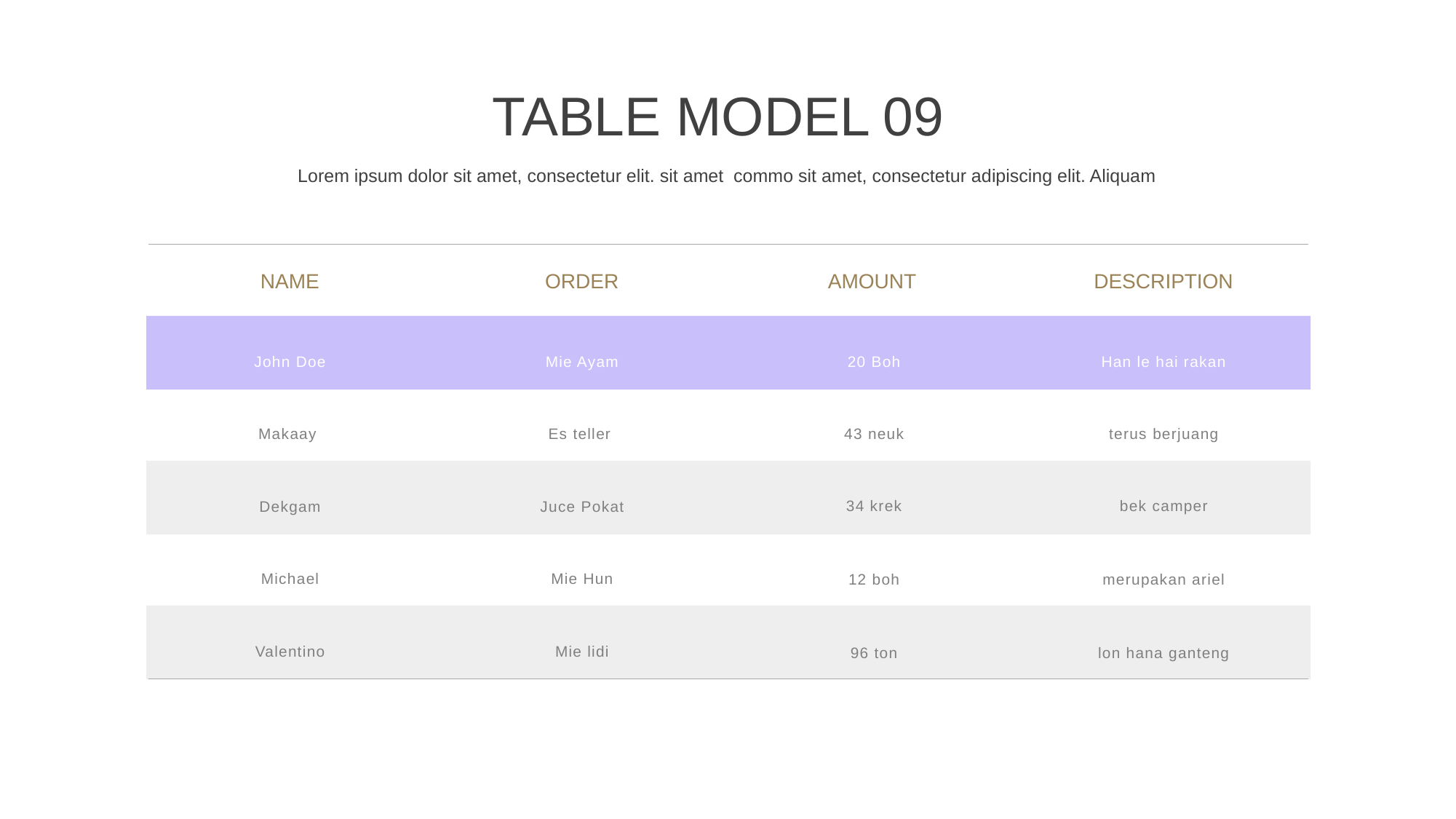

TABLE MODEL 09
Lorem ipsum dolor sit amet, consectetur elit. sit amet  commo sit amet, consectetur adipiscing elit. Aliquam

NAME
ORDER
AMOUNT
DESCRIPTION

John Doe
Mie Ayam
20 Boh
Han le hai rakan
Makaay
Es teller
43 neuk
terus berjuang

34 krek
bek camper
Dekgam
Juce Pokat
Michael
Mie Hun
12 boh
merupakan ariel

Valentino
Mie lidi
96 ton
lon hana ganteng